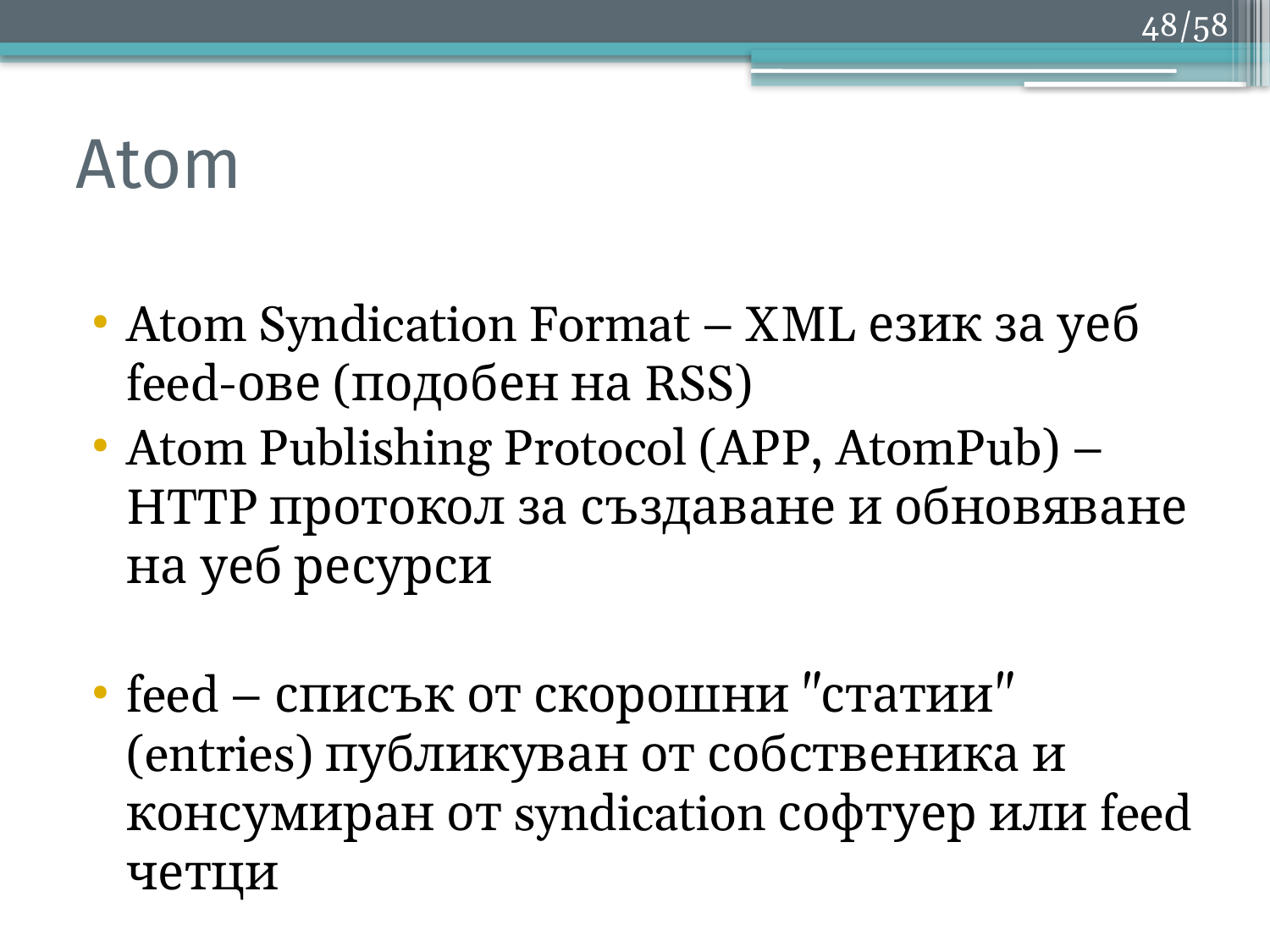

48/58
# Atom
Atom Syndication Format – XML език за уеб feed-ове (подобен на RSS)
Atom Publishing Protocol (APP, AtomPub) – HTTP протокол за създаване и обновяване на уеб ресурси

feed – списък от скорошни "статии" (entries) публикуван от собственика и консумиран от syndication софтуер или feed четци